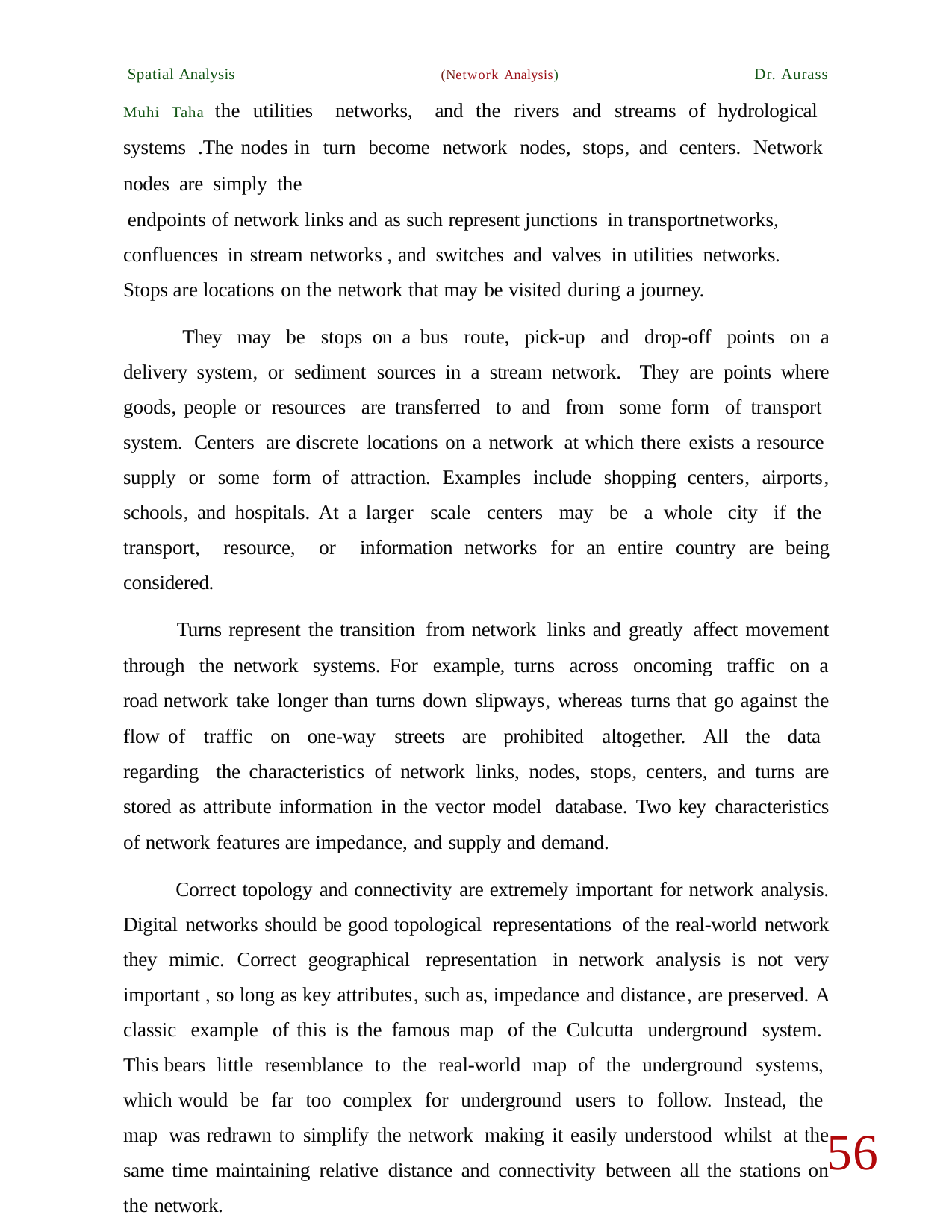

Spatial Analysis                                             (Network Analysis)                                Dr. Aurass Muhi Taha the utilities  networks,  and the rivers and streams of hydrological  systems  .The nodes in  turn  become  network  nodes,  stops, and  centers.  Network  nodes  are  simply  the
endpoints of network links and as such represent junctions  in transportnetworks, confluences  in stream networks , and  switches  and  valves  in utilities  networks.  Stops are locations on the network that may be visited during a journey.

They  may  be  stops on a bus  route,  pick-up  and  drop-off  points  on a delivery system, or sediment sources in a stream network.  They are points where goods, people or resources  are transferred  to and  from  some form  of transport  system.  Centers  are discrete locations on a network  at which there exists a resource  supply or some form of attraction. Examples include shopping centers, airports, schools, and hospitals. At a larger  scale  centers  may  be  a whole  city  if the  transport,  resource,  or  information networks for an entire country are being considered.

Turns represent the transition  from network  links and greatly  affect movement through  the network  systems. For  example, turns  across  oncoming  traffic  on a road network take longer than turns down slipways, whereas turns that go against the flow of  traffic  on  one-way  streets  are  prohibited  altogether.  All  the  data  regarding  the characteristics of network links, nodes, stops, centers, and turns are stored as attribute information in the vector model  database. Two key characteristics of network features are impedance, and supply and demand.

Correct topology and connectivity are extremely important for network analysis. Digital networks should be good topological  representations  of the real-world network they  mimic.  Correct  geographical   representation   in  network  analysis  is  not  very important , so long as key attributes, such as, impedance and distance, are preserved. A classic  example  of this is the famous map  of the Culcutta  underground  system.  This bears  little  resemblance  to  the  real-world  map  of  the  underground  systems,  which would  be  far  too  complex  for  underground  users  to  follow.  Instead,  the  map  was redrawn to simplify the network  making it easily understood  whilst  at the same time maintaining relative distance and connectivity between all the stations on the network.
56